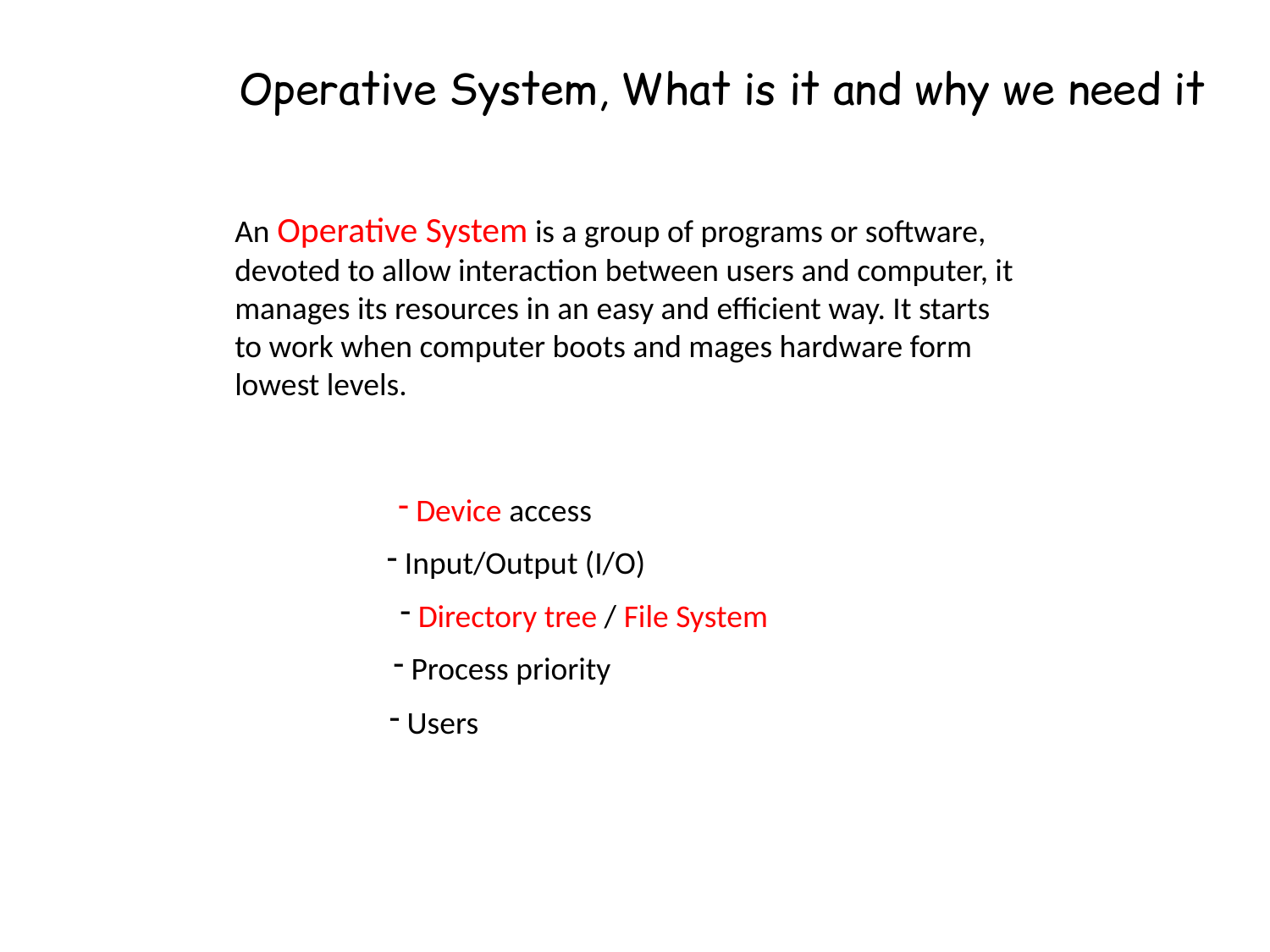

Operative System, What is it and why we need it
An Operative System is a group of programs or software, devoted to allow interaction between users and computer, it manages its resources in an easy and efficient way. It starts to work when computer boots and mages hardware form lowest levels.

 Device access
 Input/Output (I/O)
 Directory tree / File System
 Process priority
 Users